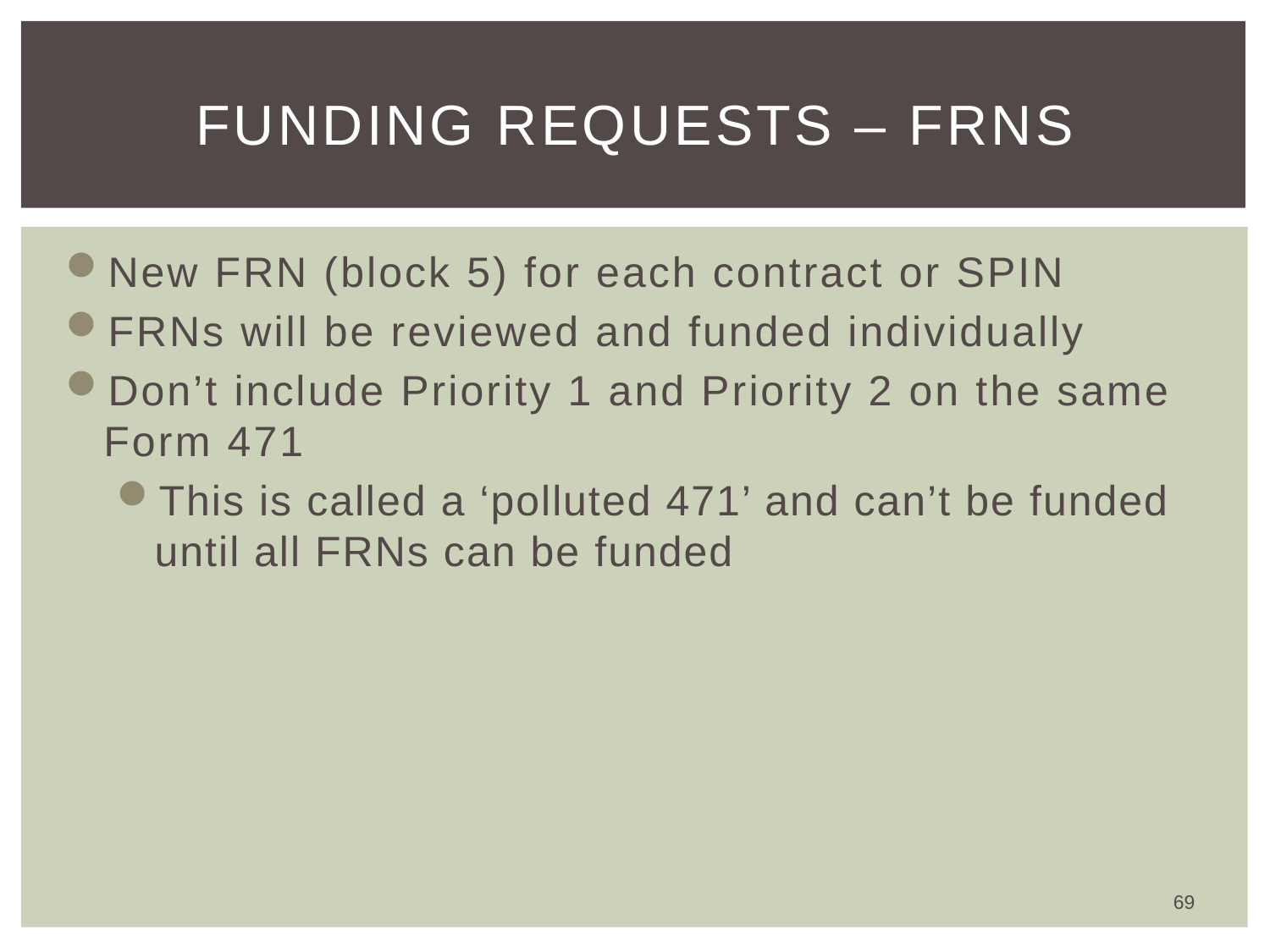

# Funding Requests – FRNs
New FRN (block 5) for each contract or SPIN
FRNs will be reviewed and funded individually
Don’t include Priority 1 and Priority 2 on the same Form 471
This is called a ‘polluted 471’ and can’t be funded until all FRNs can be funded

69